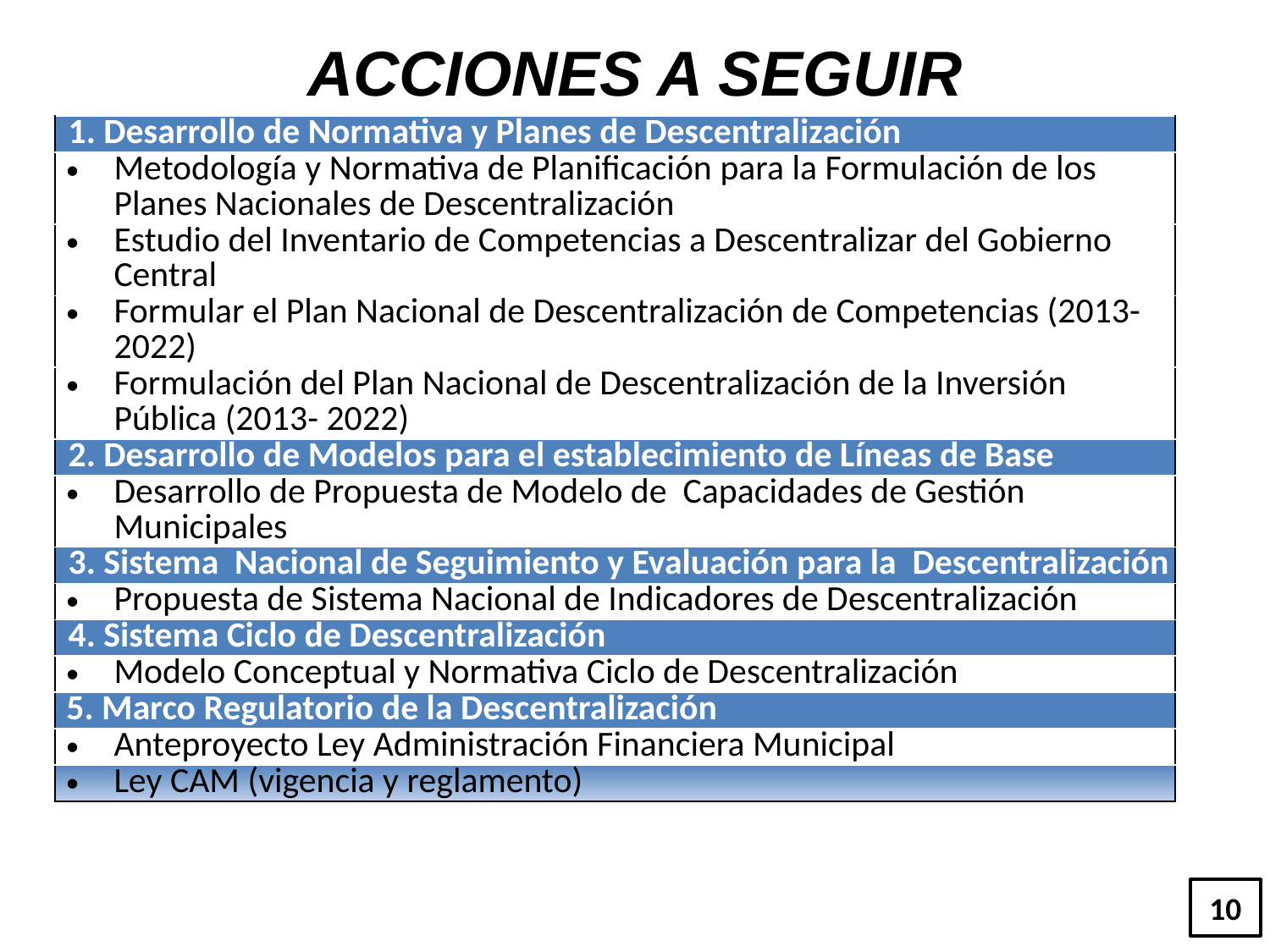

ACCIONES A SEGUIR
| 1. Desarrollo de Normativa y Planes de Descentralización |
| --- |
| Metodología y Normativa de Planificación para la Formulación de los Planes Nacionales de Descentralización |
| Estudio del Inventario de Competencias a Descentralizar del Gobierno Central |
| Formular el Plan Nacional de Descentralización de Competencias (2013-2022) |
| Formulación del Plan Nacional de Descentralización de la Inversión Pública (2013- 2022) |
| 2. Desarrollo de Modelos para el establecimiento de Líneas de Base |
| Desarrollo de Propuesta de Modelo de Capacidades de Gestión Municipales |
| 3. Sistema Nacional de Seguimiento y Evaluación para la Descentralización |
| Propuesta de Sistema Nacional de Indicadores de Descentralización |
| 4. Sistema Ciclo de Descentralización |
| Modelo Conceptual y Normativa Ciclo de Descentralización |
| 5. Marco Regulatorio de la Descentralización |
| Anteproyecto Ley Administración Financiera Municipal |
| Ley CAM (vigencia y reglamento) |
10